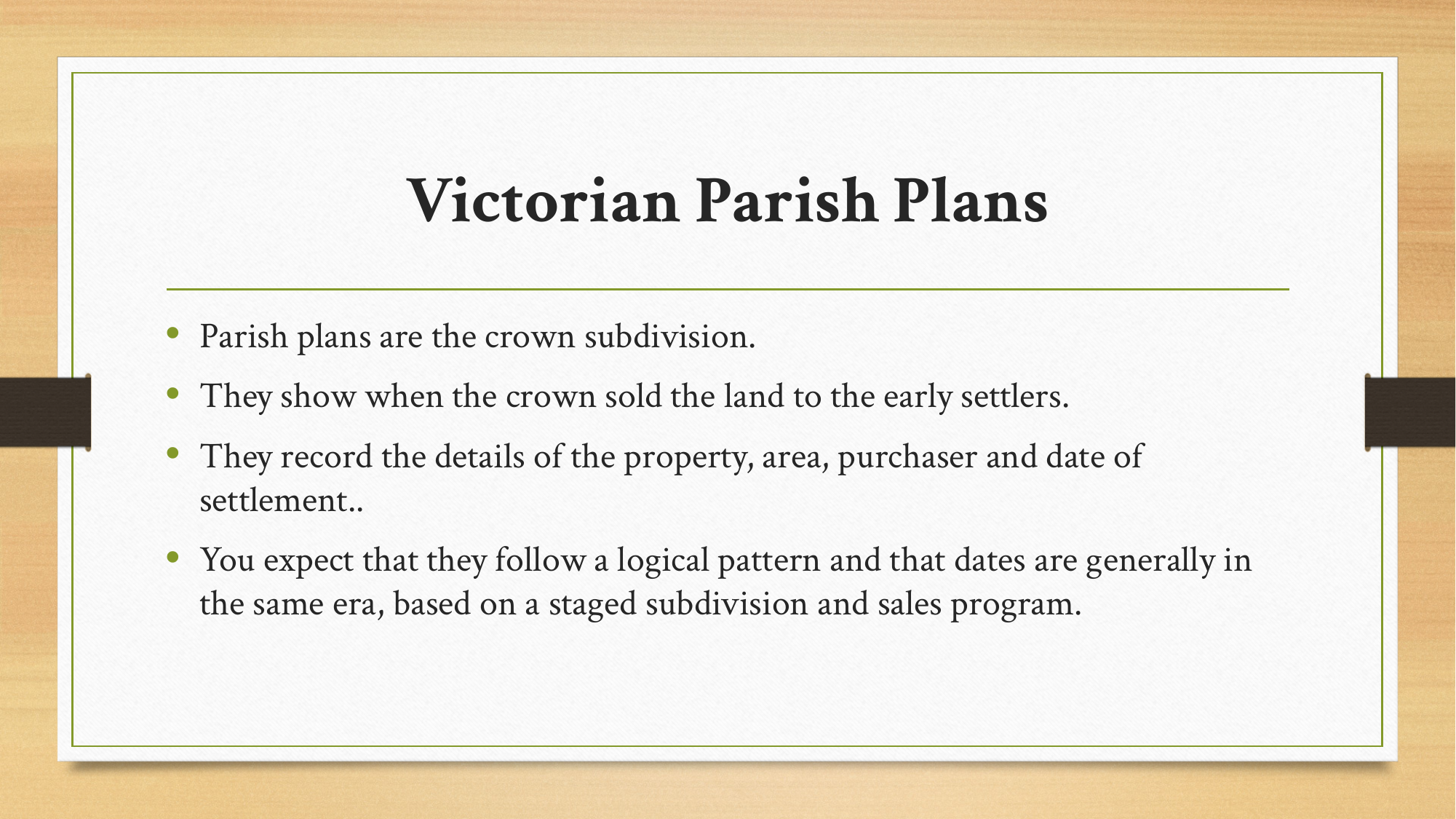

# Victorian Parish Plans
Parish plans are the crown subdivision.
They show when the crown sold the land to the early settlers.
They record the details of the property, area, purchaser and date of settlement..
You expect that they follow a logical pattern and that dates are generally in the same era, based on a staged subdivision and sales program.